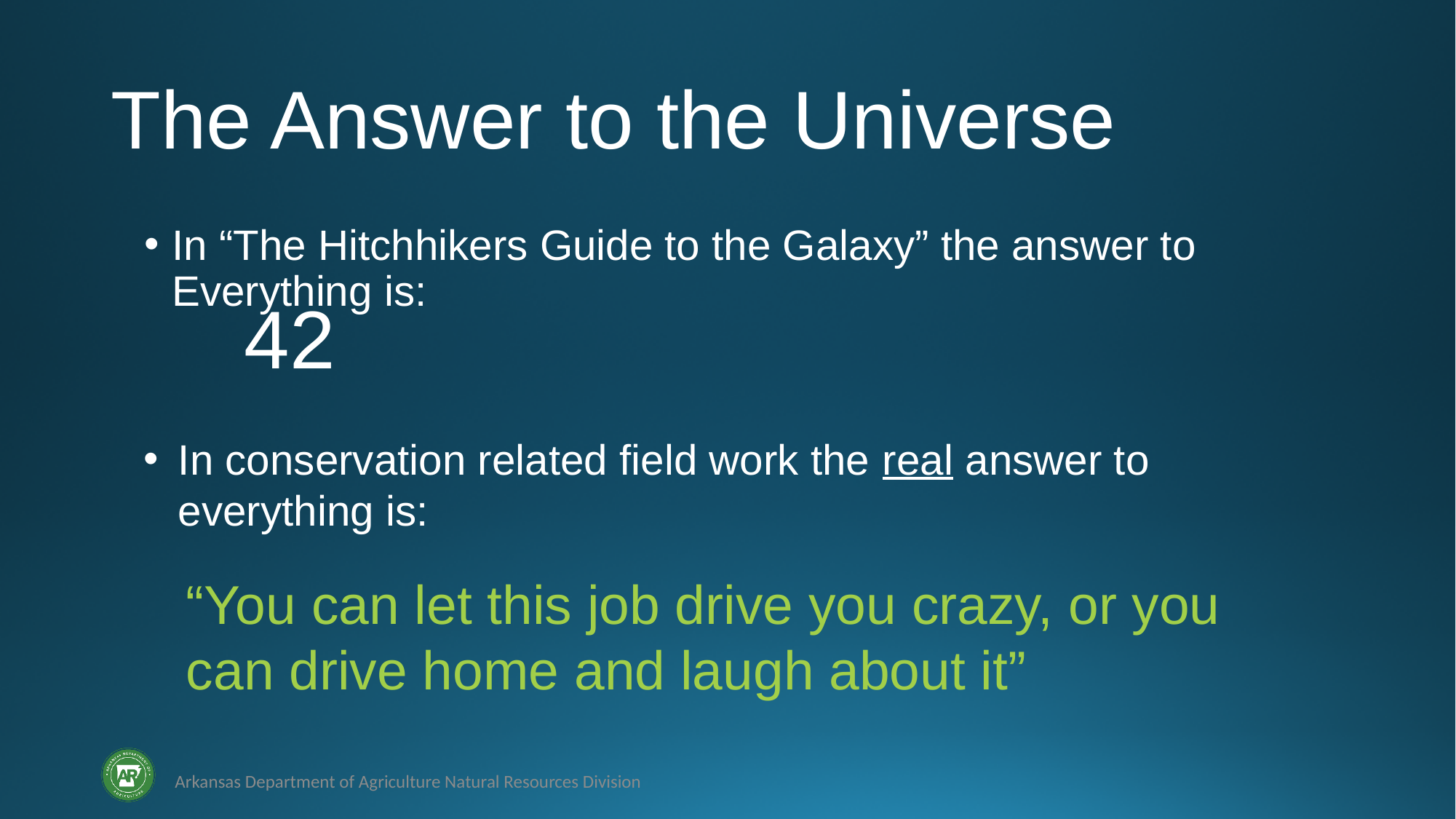

# The Answer to the Universe
In “The Hitchhikers Guide to the Galaxy” the answer to Everything is:
42
In conservation related field work the real answer to everything is:
“You can let this job drive you crazy, or you can drive home and laugh about it”
Arkansas Department of Agriculture Natural Resources Division